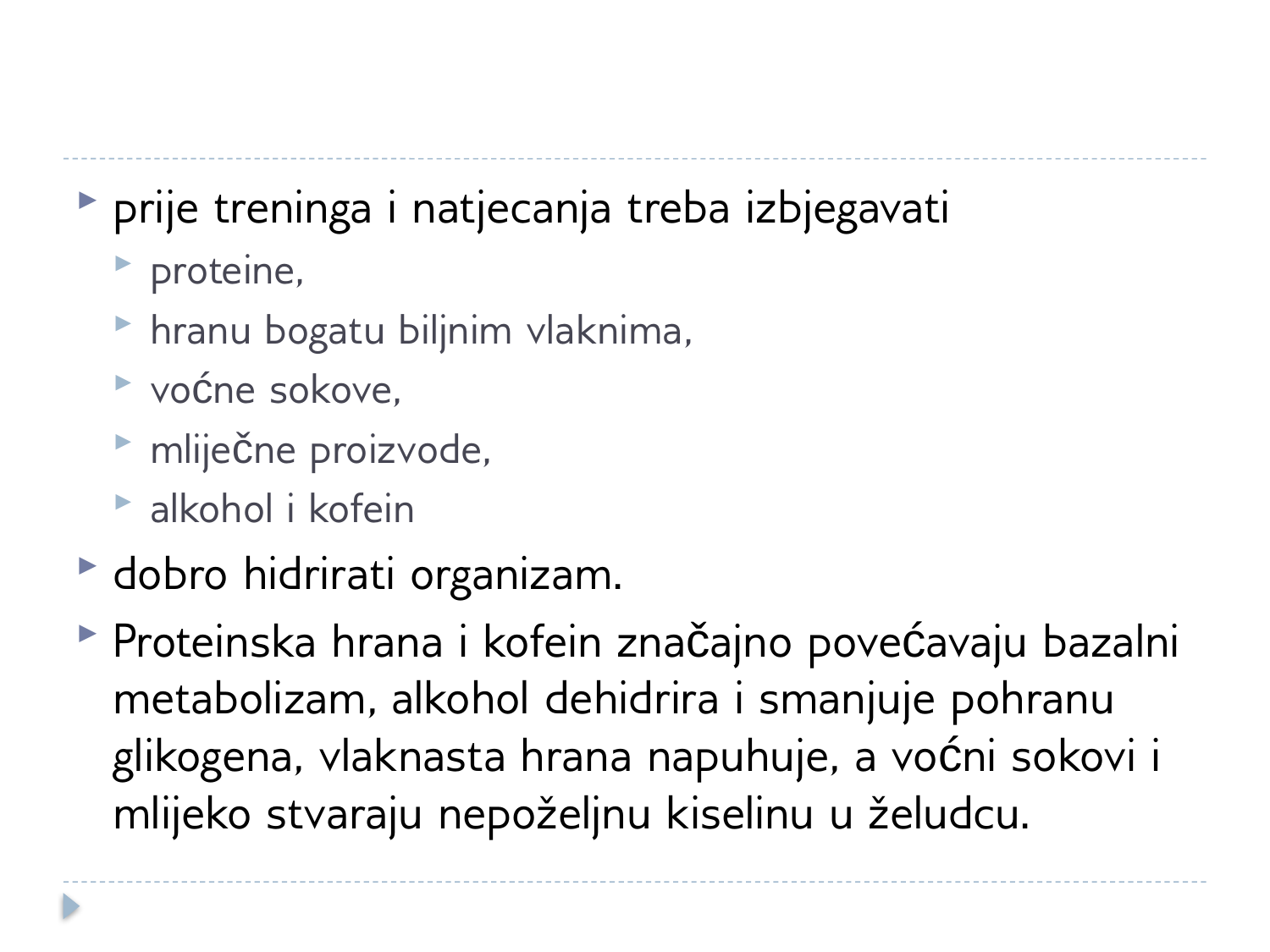

#
prije treninga i natjecanja treba izbjegavati
proteine,
hranu bogatu biljnim vlaknima,
voćne sokove,
mliječne proizvode,
alkohol i kofein
dobro hidrirati organizam.
Proteinska hrana i kofein značajno povećavaju bazalni metabolizam, alkohol dehidrira i smanjuje pohranu glikogena, vlaknasta hrana napuhuje, a voćni sokovi i mlijeko stvaraju nepoželjnu kiselinu u želudcu.